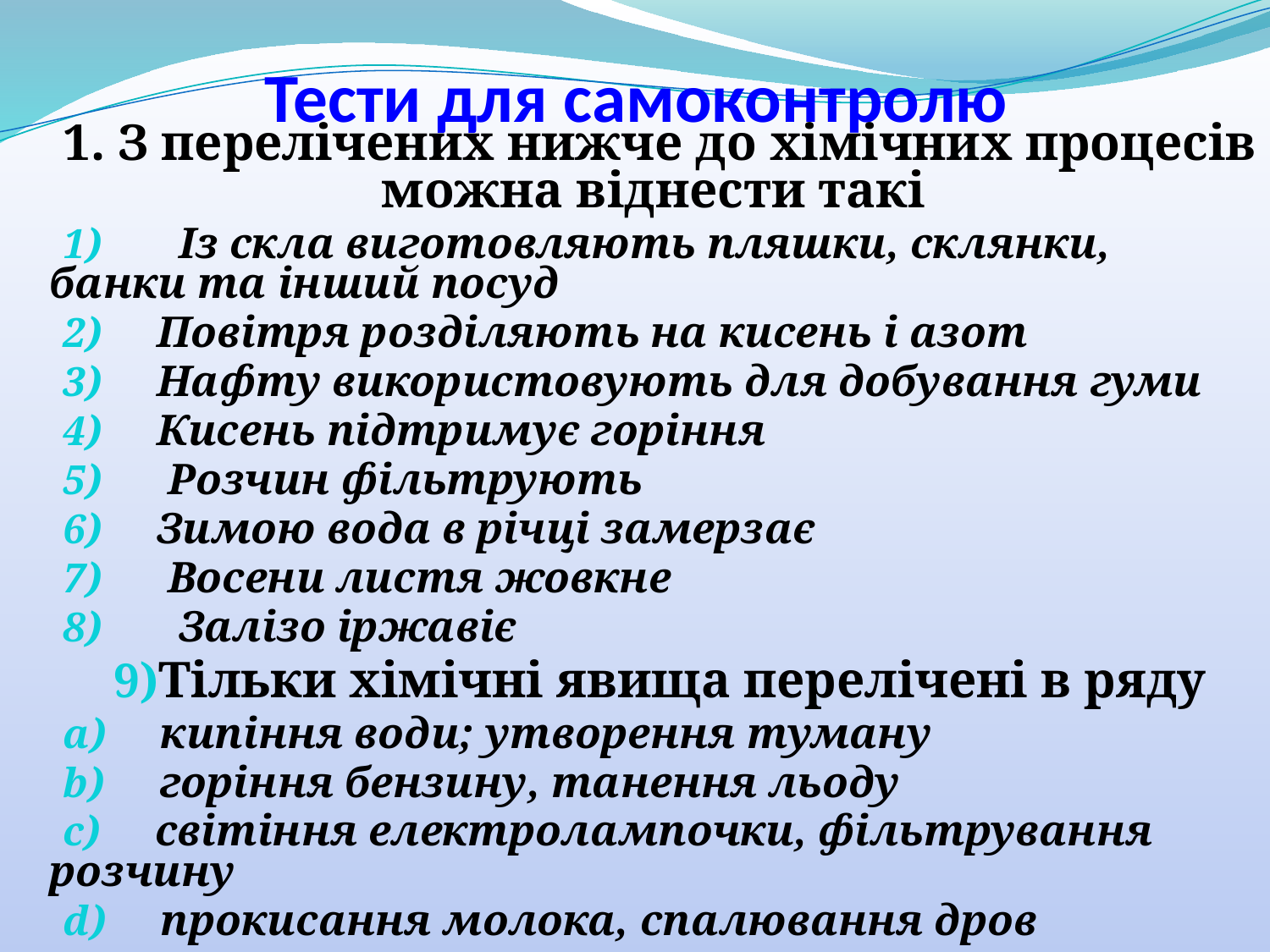

# Тести для самоконтролю
1. З перелічених нижче до хімічних процесів можна віднести такі
       Із скла виготовляють пляшки, склянки, банки та інший посуд
     Повітря розділяють на кисень і азот
     Нафту використовують для добування гуми
     Кисень підтримує горіння
      Розчин фільтрують
     Зимою вода в річці замерзає
      Восени листя жовкне
       Залізо іржавіє
Тільки хімічні явища перелічені в ряду
     кипіння води; утворення туману
     горіння бензину, танення льоду
     світіння електролампочки, фільтрування розчину
     прокисання молока, спалювання дров